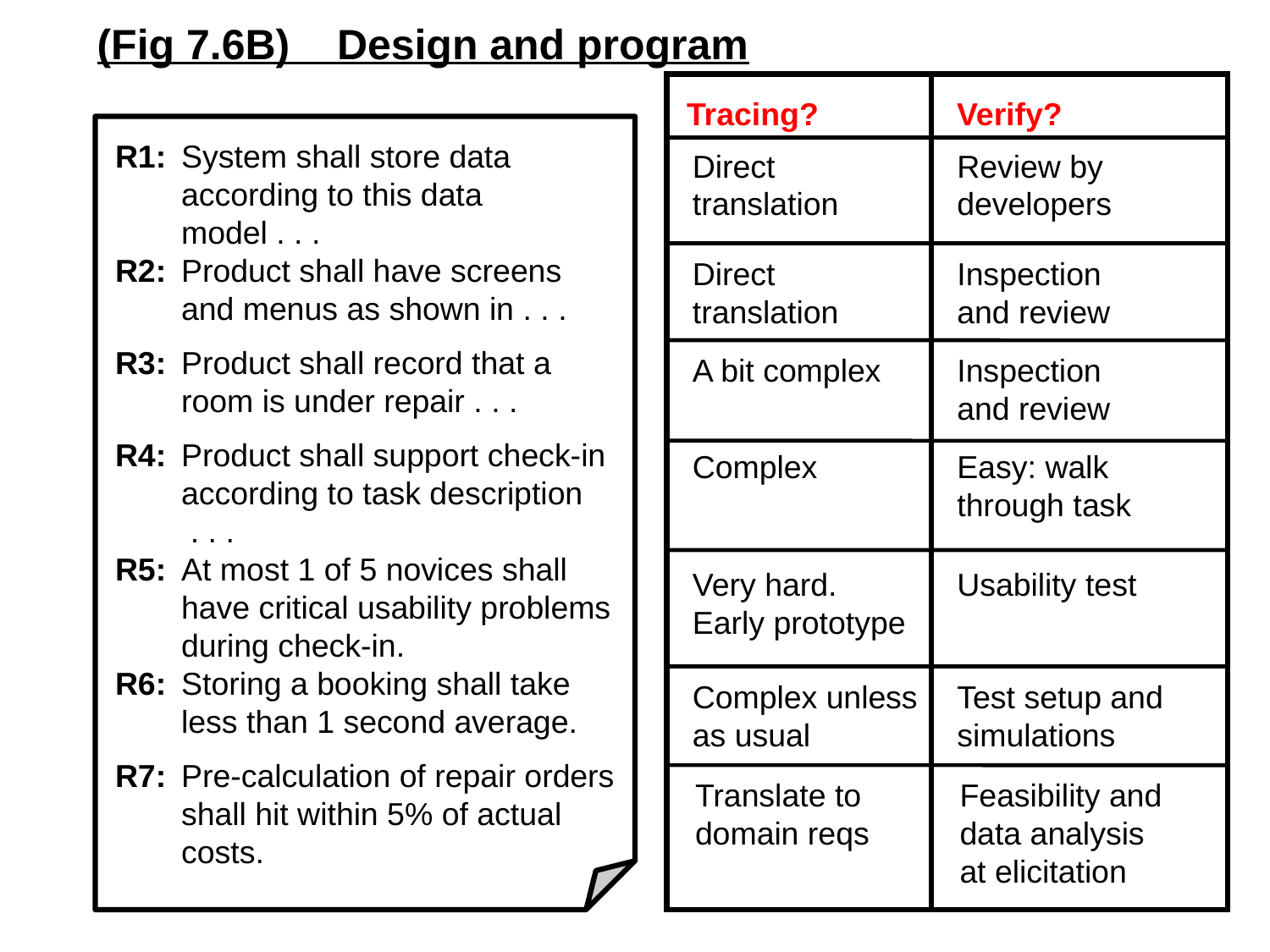

(Fig 7.6B)    Design and program
Tracing?
   Verify?
R1:	System shall store data according to this data
	model . . .
R2:	Product shall have screens  and menus as shown in . . .
R3:	Product shall record that a room is under repair . . .
R4:	Product shall support check-in according to task description
	 . . .
R5:	At most 1 of 5 novices shall have critical usability problems during check-in.
R6:	Storing a booking shall take less than 1 second average.
R7:	Pre-calculation of repair orders shall hit within 5% of actual costs.

Direct	Review by
translation	developers

Direct	Inspection
translation	and review

A bit complex	Inspection
	and review

Complex	Easy: walk
	through task

Very hard.	Usability test
Early prototype

Complex unless	Test setup and
as usual	simulations

Translate to	Feasibility and
domain reqs	data analysis
	at elicitation